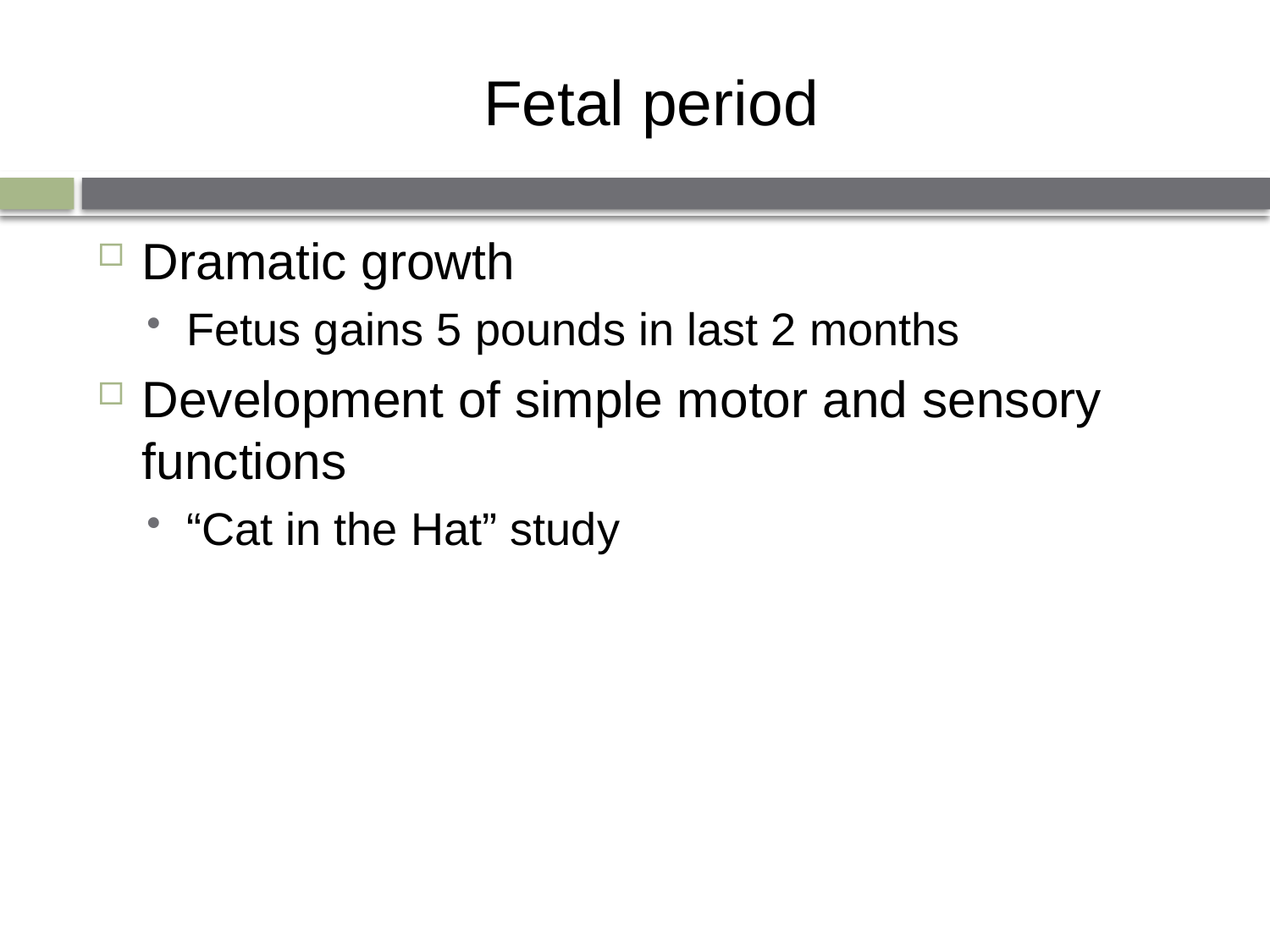

# Fetal period
Dramatic growth
Fetus gains 5 pounds in last 2 months
Development of simple motor and sensory functions
“Cat in the Hat” study